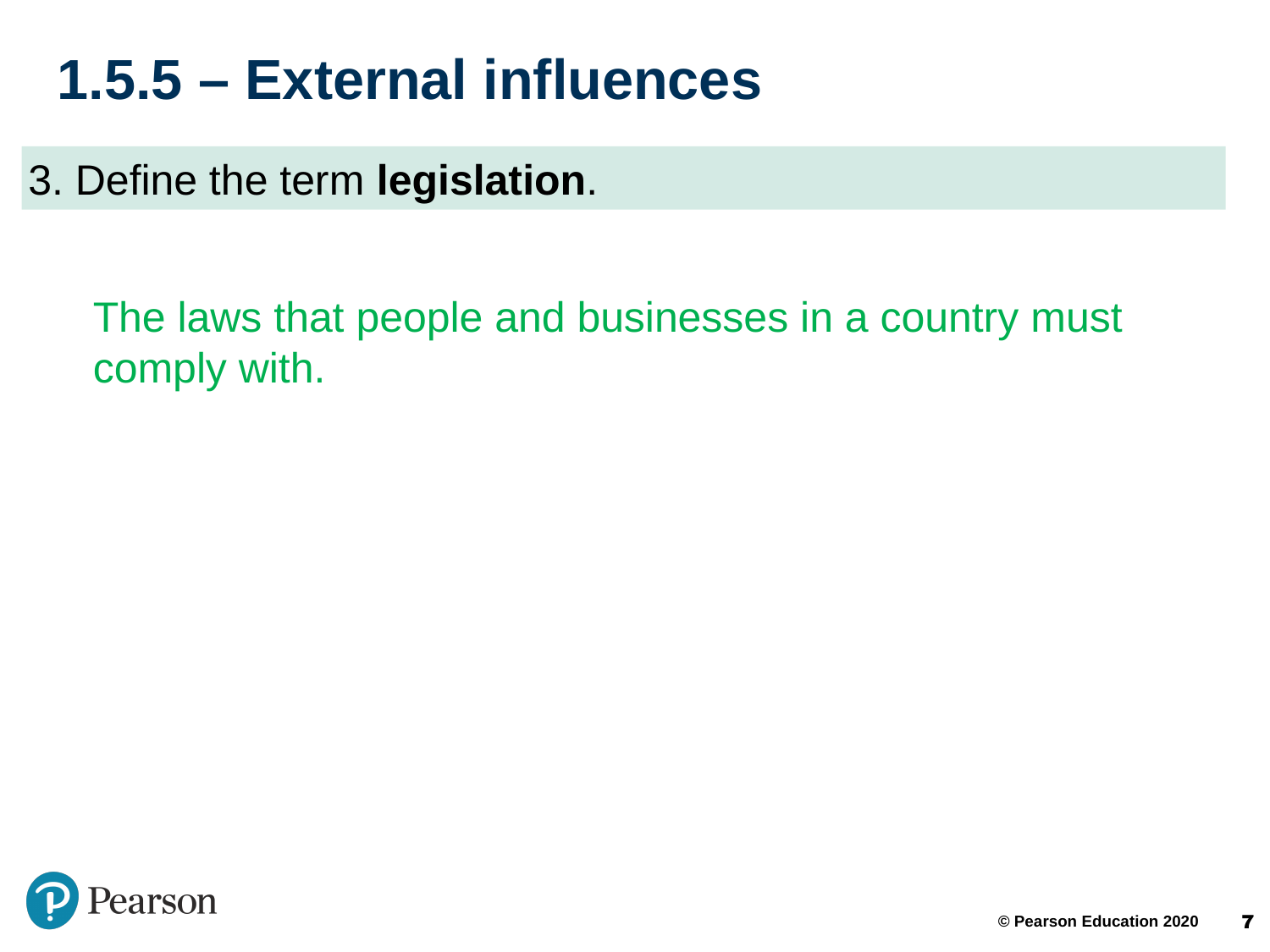

# 1.5.5 – External influences
3. Define the term legislation.
The laws that people and businesses in a country must comply with.

7